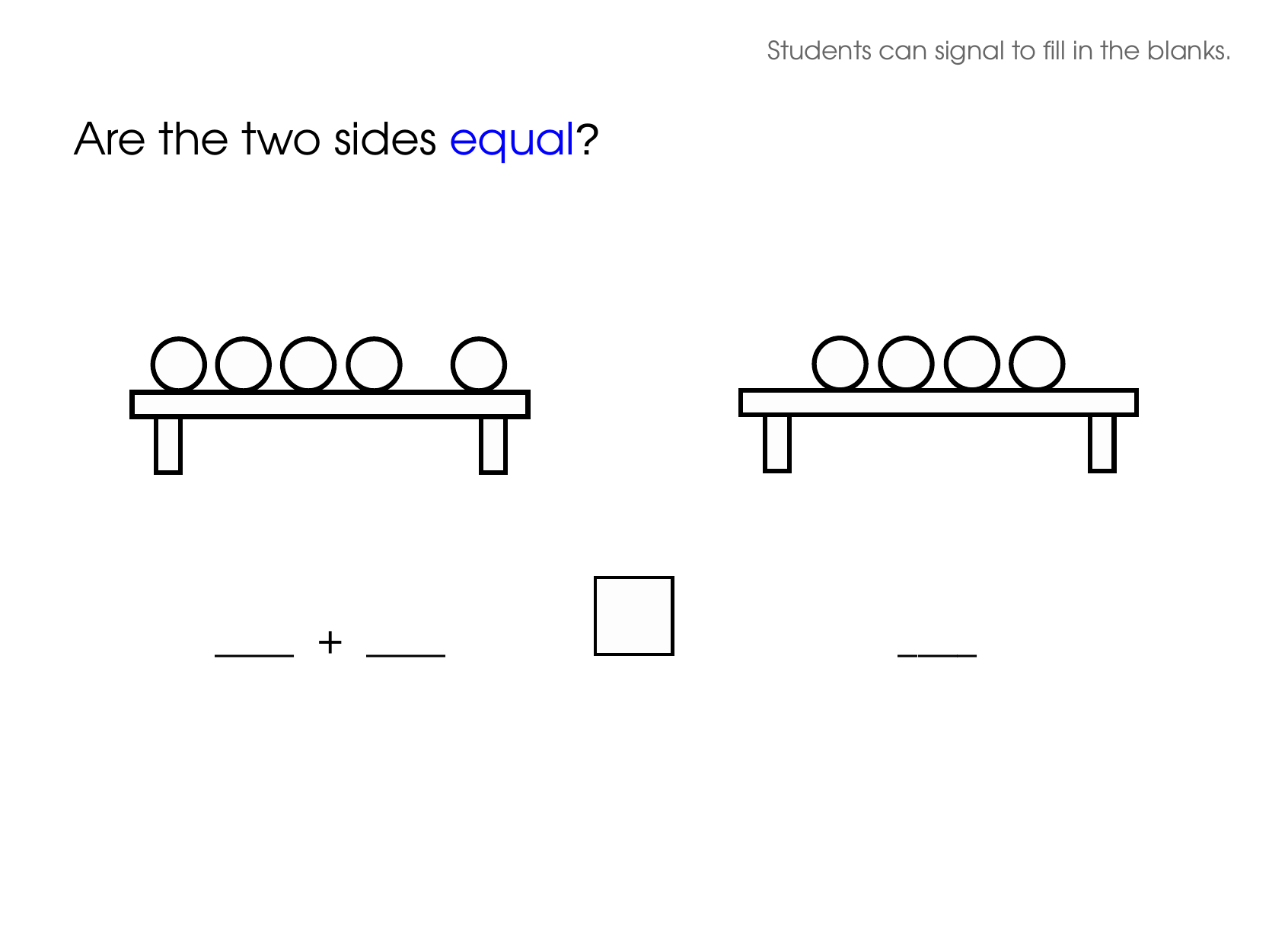

Students can signal to fill in the blanks.
Are the two sides equal?

____  +  ____
____